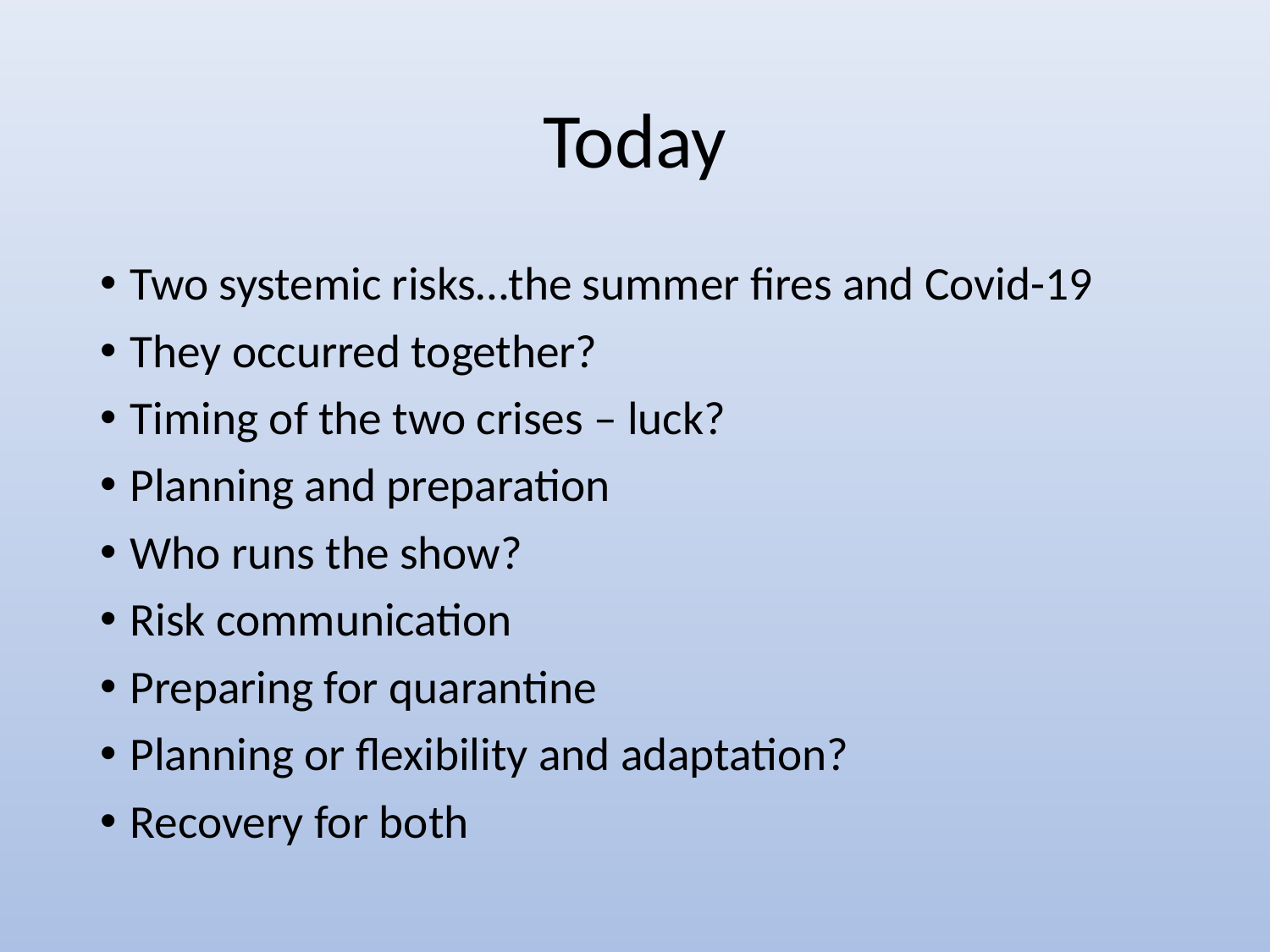

# Today
Two systemic risks…the summer fires and Covid-19
They occurred together?
Timing of the two crises – luck?
Planning and preparation
Who runs the show?
Risk communication
Preparing for quarantine
Planning or flexibility and adaptation?
Recovery for both